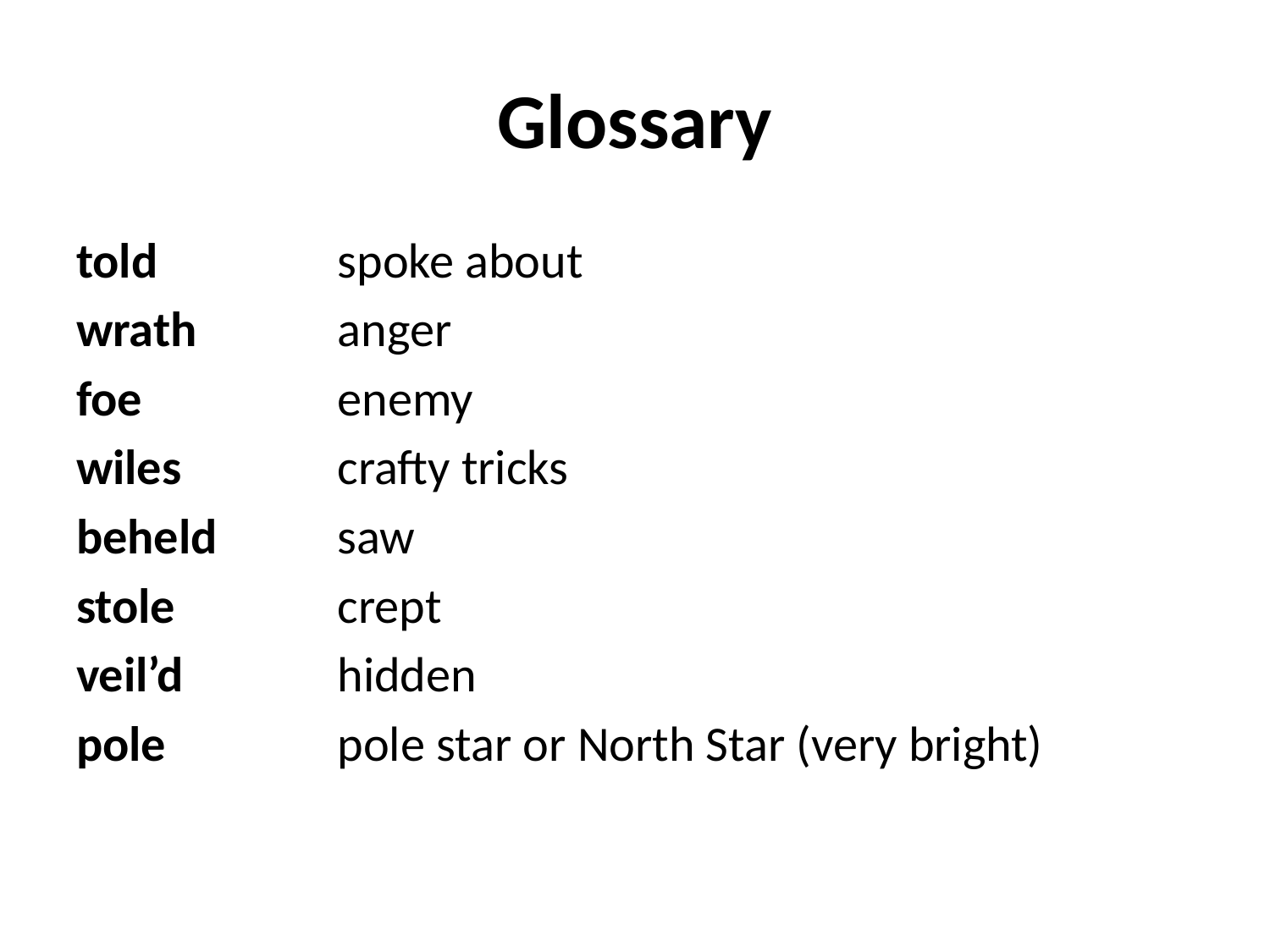

# Glossary
told
wrath
foe
wiles
beheld
stole
veil’d
pole
spoke about
anger
enemy
crafty tricks
saw
crept
hidden
pole star or North Star (very bright)